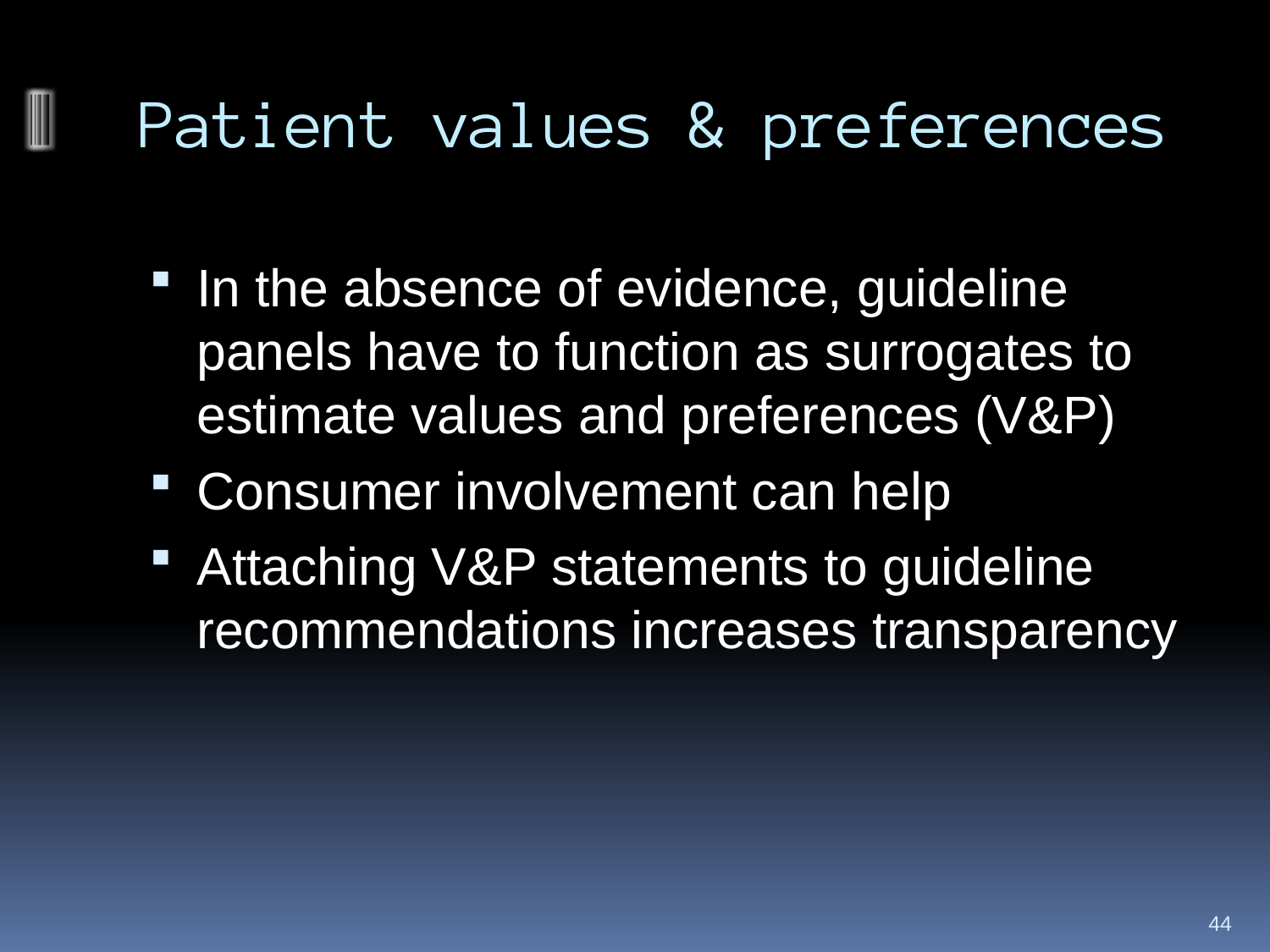

# Patient values & preferences
In the absence of evidence, guideline panels have to function as surrogates to estimate values and preferences (V&P)
Consumer involvement can help
Attaching V&P statements to guideline recommendations increases transparency

44